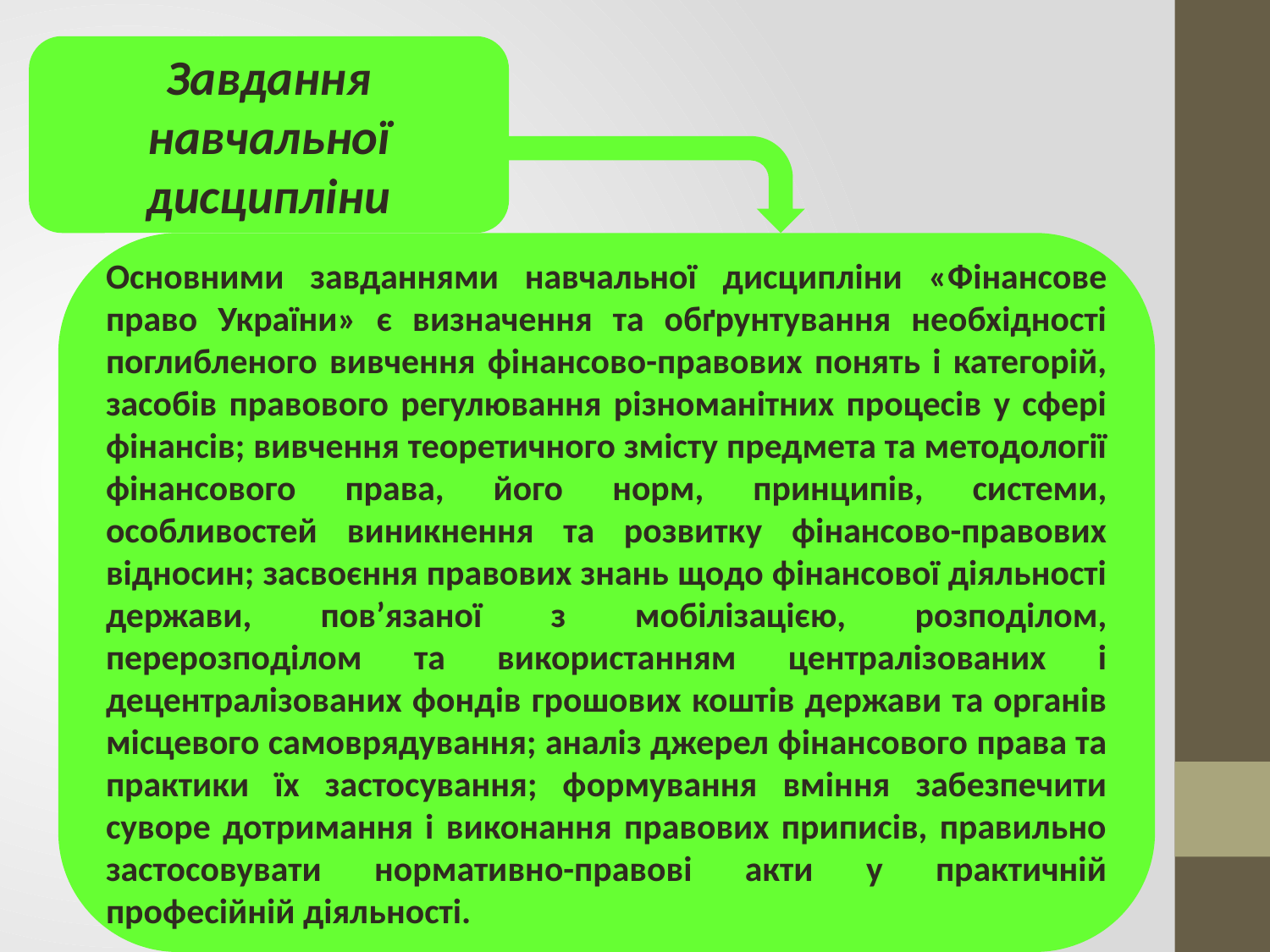

Завдання навчальної дисципліни
Основними завданнями навчальної дисциплiни «Фінансове право України» є визначення та обґрунтування необхідності поглибленого вивчення фінансово-правових понять і категорій, засобів правового регулювання різноманітних процесів у сфері фінансів; вивчення теоретичного змісту предмета та методології фінансового права, його норм, принципів, системи, особливостей виникнення та розвитку фінансово-правових відносин; засвоєння правових знань щодо фiнансової дiяльностi держави, пов’язаної з мобiлізацією, розподілом, перерозподілом та використанням централiзованих i децентралiзованих фондiв грошових коштiв держави та органів місцевого самоврядування; аналіз джерел фінансового права та практики їх застосування; формування вмiння забезпечити суворе дотримання i виконання правових приписів, правильно застосовувати нормативно-правові акти у практичній професійній діяльності.